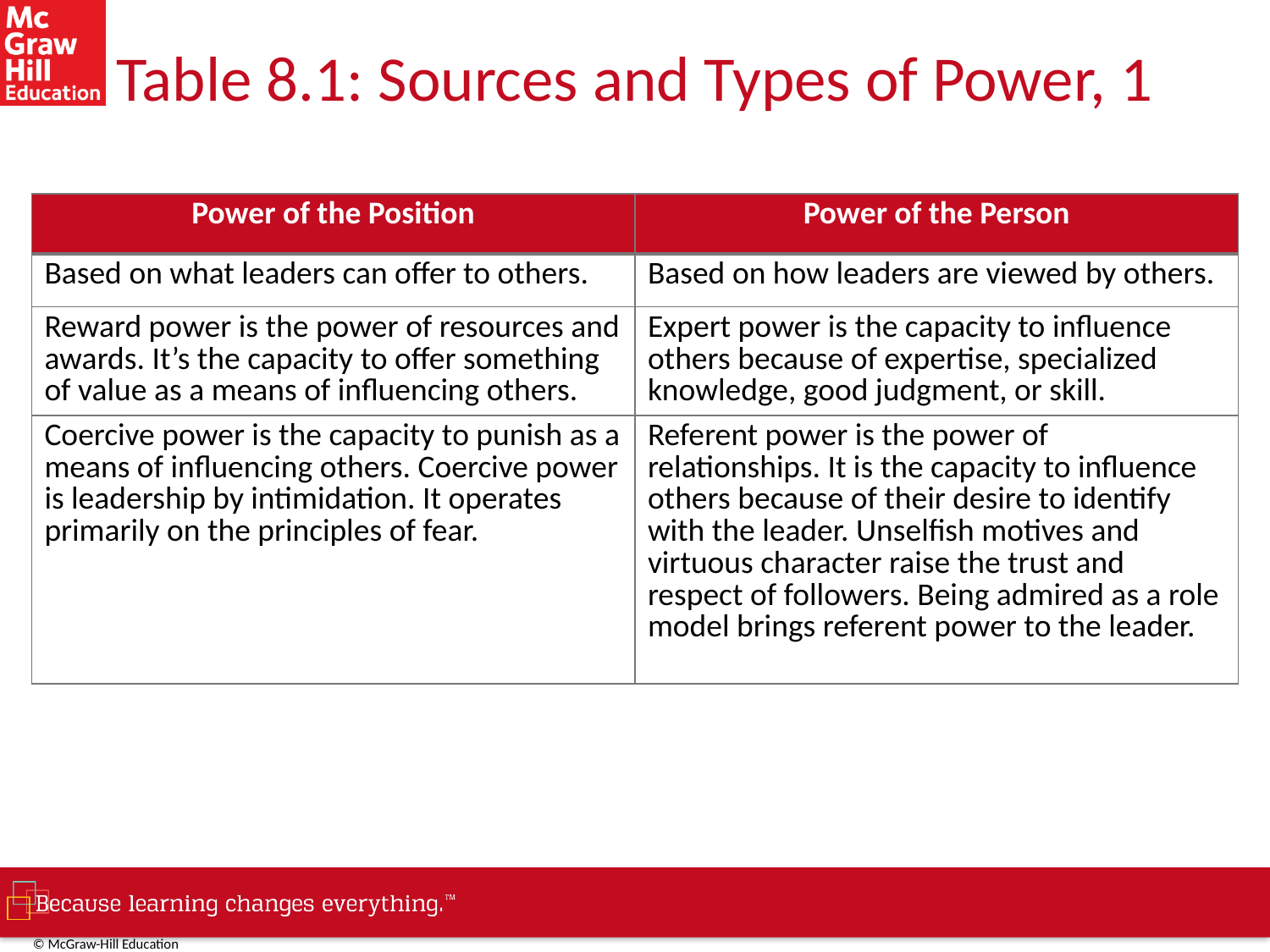

# Table 8.1: Sources and Types of Power, 1
| Power of the Position | Power of the Person |
| --- | --- |
| Based on what leaders can offer to others. | Based on how leaders are viewed by others. |
| Reward power is the power of resources and awards. It’s the capacity to offer something of value as a means of influencing others. | Expert power is the capacity to influence others because of expertise, specialized knowledge, good judgment, or skill. |
| Coercive power is the capacity to punish as a means of influencing others. Coercive power is leadership by intimidation. It operates primarily on the principles of fear. | Referent power is the power of relationships. It is the capacity to influence others because of their desire to identify with the leader. Unselfish motives and virtuous character raise the trust and respect of followers. Being admired as a role model brings referent power to the leader. |